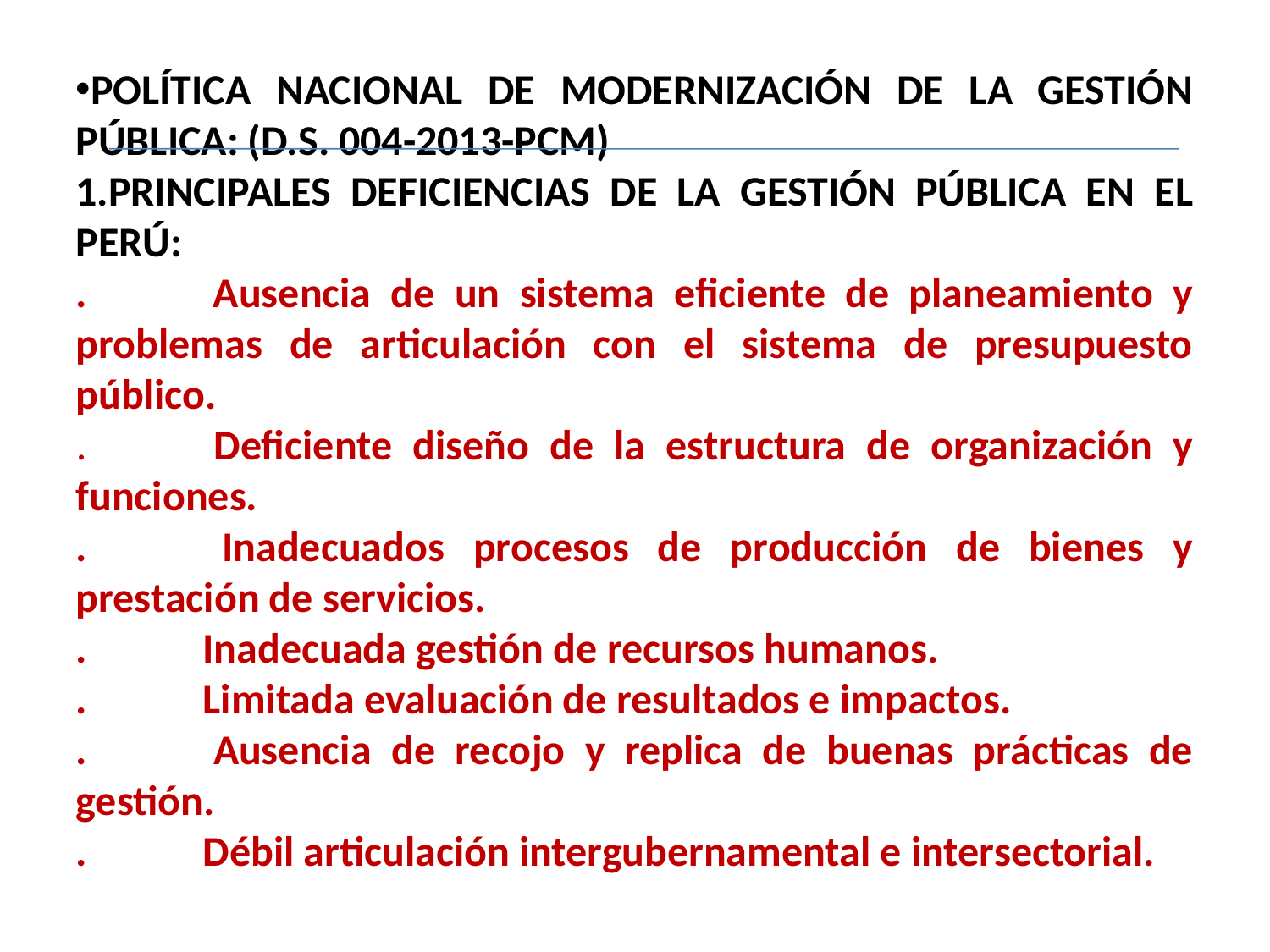

POLÍTICA NACIONAL DE MODERNIZACIÓN DE LA GESTIÓN PÚBLICA: (D.S. 004-2013-PCM)
PRINCIPALES DEFICIENCIAS DE LA GESTIÓN PÚBLICA EN EL PERÚ:
. 	Ausencia de un sistema eficiente de planeamiento y problemas de articulación con el sistema de presupuesto público.
. 	Deficiente diseño de la estructura de organización y funciones.
. 	Inadecuados procesos de producción de bienes y prestación de servicios.
. 	Inadecuada gestión de recursos humanos.
. 	Limitada evaluación de resultados e impactos.
. 	Ausencia de recojo y replica de buenas prácticas de gestión.
. 	Débil articulación intergubernamental e intersectorial.